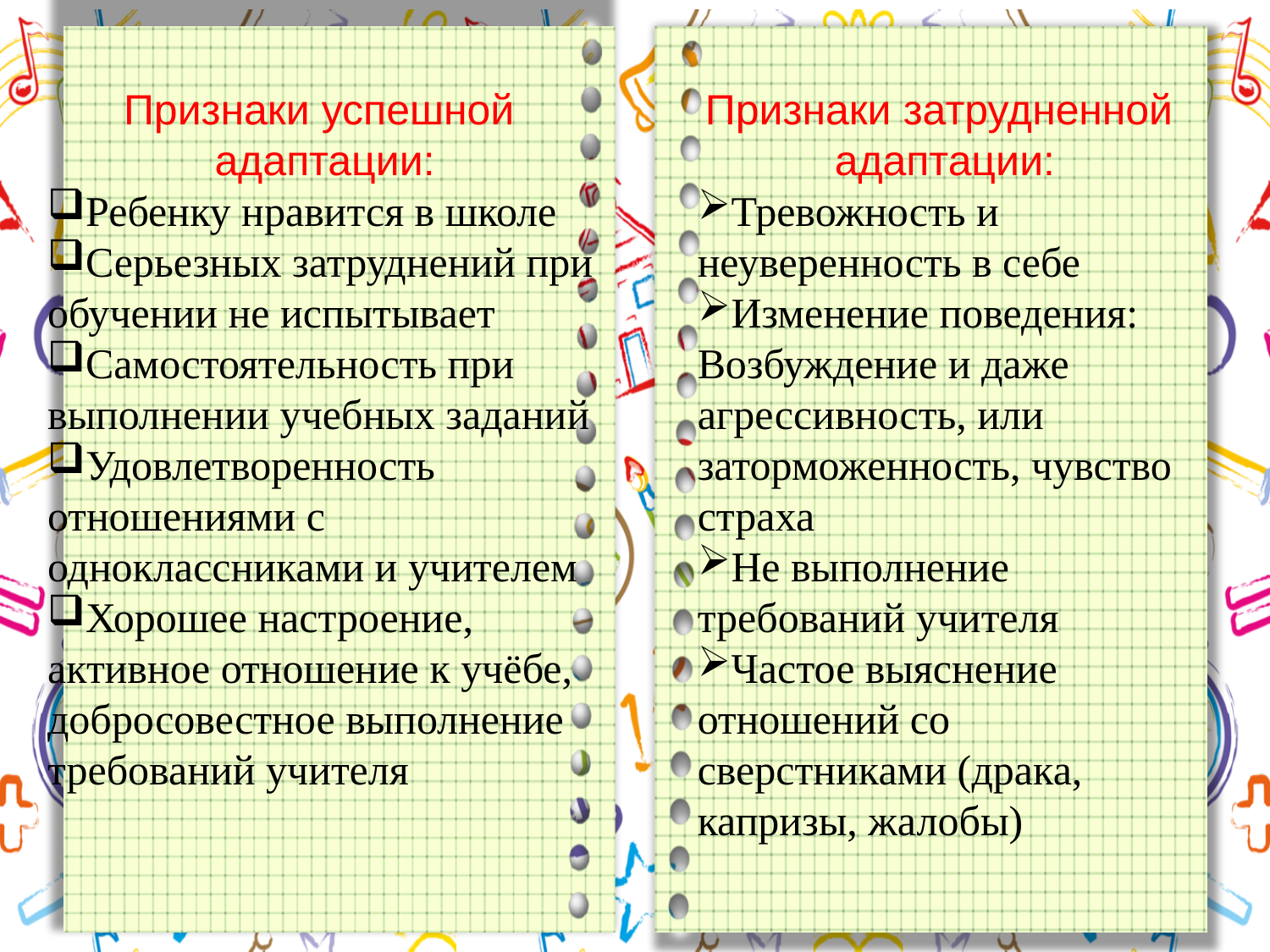

Признаки успешной
адаптации:
Ребенку нравится в школе
Серьезных затруднений при обучении не испытывает
Самостоятельность при выполнении учебных заданий
Удовлетворенность отношениями с
одноклассниками и учителем
Хорошее настроение, активное отношение к учёбе, добросовестное выполнение требований учителя

Признаки затрудненной
адаптации:
Тревожность и неуверенность в себе
Изменение поведения:
Возбуждение и даже агрессивность, или заторможенность, чувство страха
Не выполнение требований учителя
Частое выяснение отношений со сверстниками (драка, капризы, жалобы)